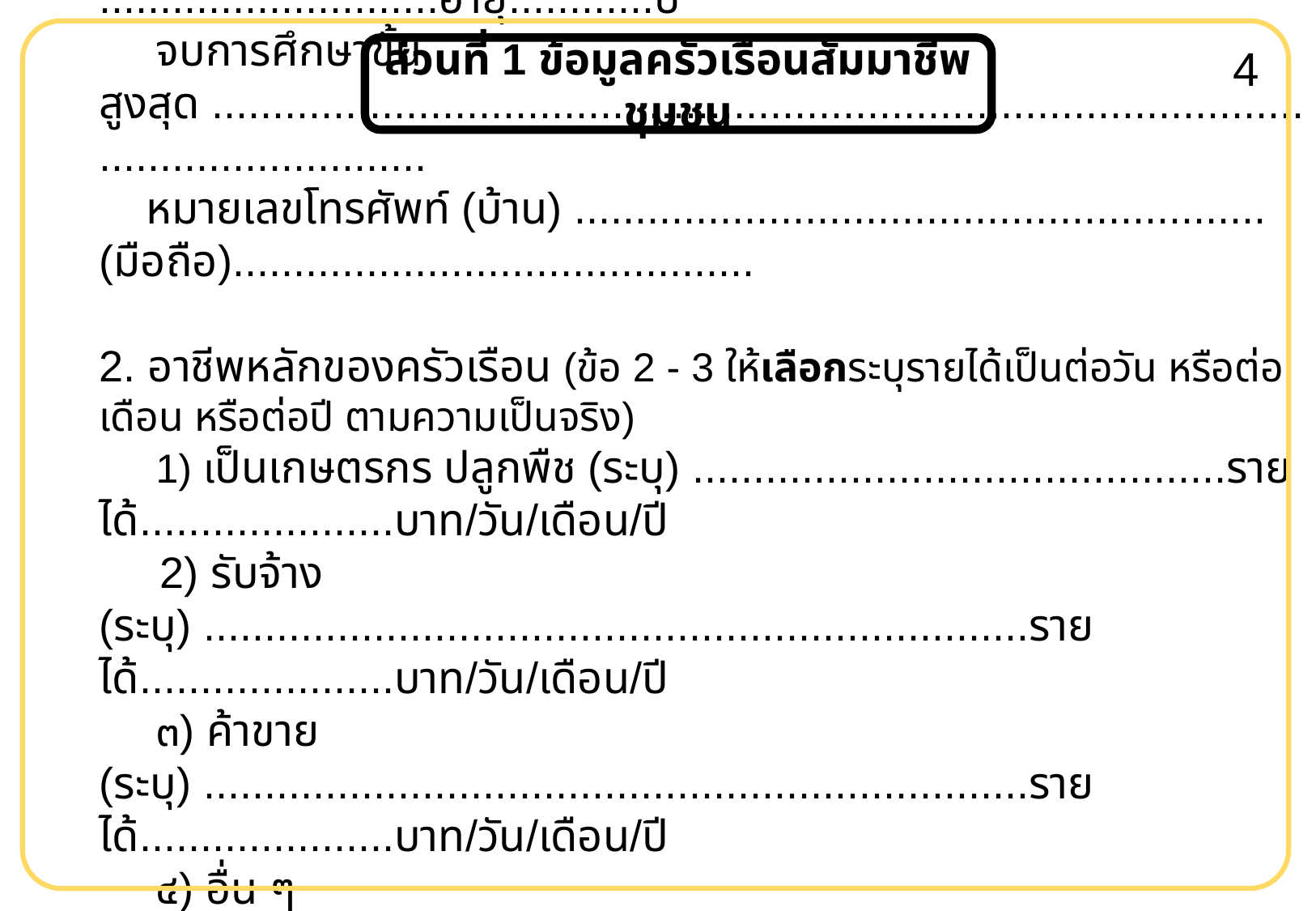

4
ส่วนที่ 1 ข้อมูลครัวเรือนสัมมาชีพชุมชน

1. ชื่อผู้แทนครัวเรือนที่ข้าร่วมโครงการสร้างสัมมาชีพชุมชน ตามหลักปรัชญาของเศรษฐกิจพอเพียง
    (นาย/นาง/นางสาว) .............................................นามสกุล..........................................อายุ............ปี
     จบการศึกษาขั้นสูงสุด .....................................................................................................................
 	  หมายเลขโทรศัพท์ (บ้าน) .........................................................(มือถือ)...........................................

2. อาชีพหลักของครัวเรือน (ข้อ 2 - 3 ให้เลือกระบุรายได้เป็นต่อวัน หรือต่อเดือน หรือต่อปี ตามความเป็นจริง)
     1) เป็นเกษตรกร ปลูกพืช (ระบุ) ............................................รายได้.....................บาท/วัน/เดือน/ปี
     2) รับจ้าง (ระบุ) ....................................................................รายได้.....................บาท/วัน/เดือน/ปี
     ๓) ค้าขาย (ระบุ) ....................................................................รายได้.....................บาท/วัน/เดือน/ปี
     ๔) อื่น ๆ (ระบุ) ......................................................................รายได้......................บาท/วัน/เดือน/ปี
3. รายได้สุทธิครัวเรือน..................................................................................................บาท/วัน/เดือน/ปี